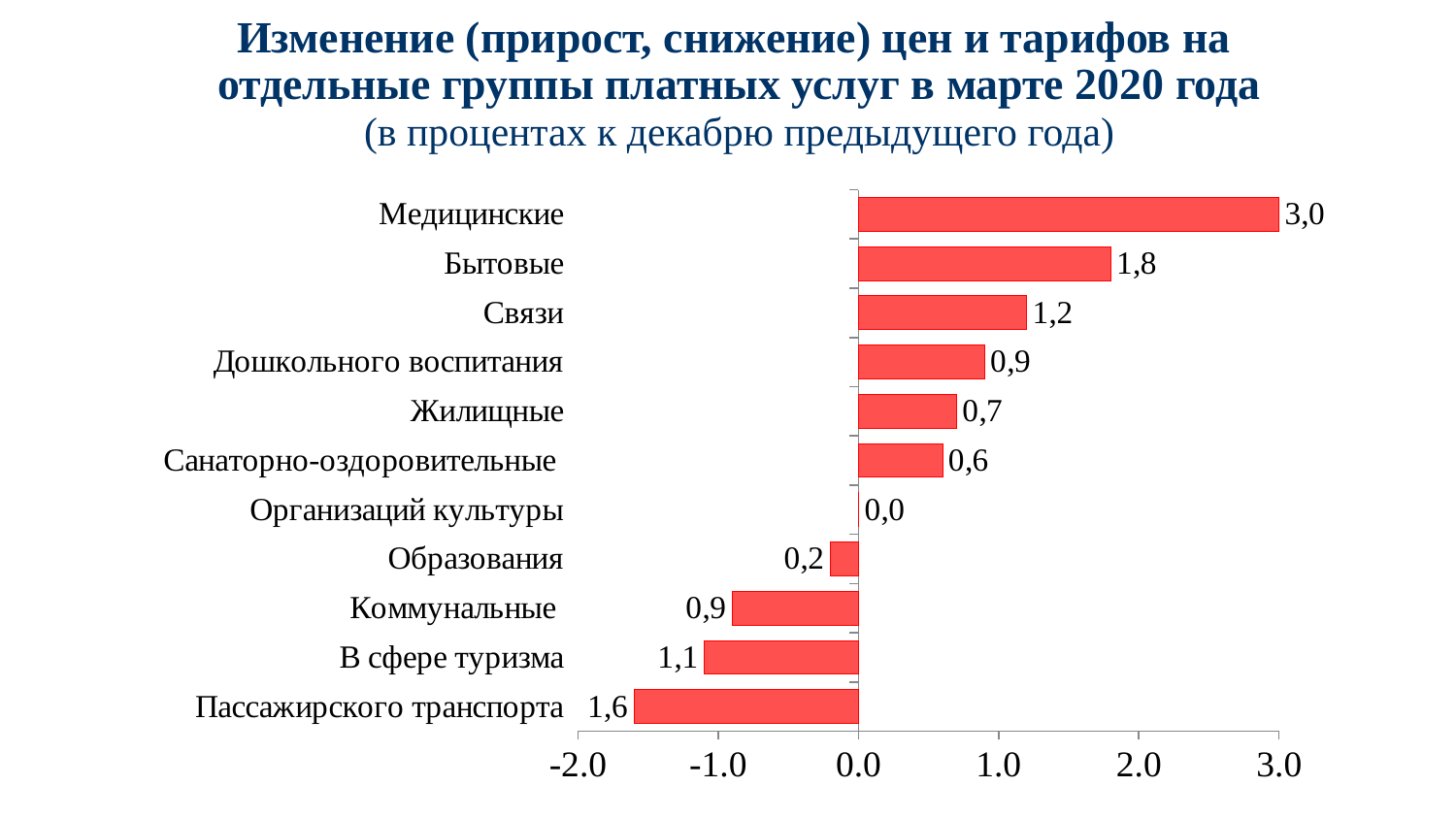

# Изменение (прирост, снижение) цен и тарифов на отдельные группы платных услуг в марте 2020 года (в процентах к декабрю предыдущего года)

### Chart

| Category | Ряд 1 |
|---|---|
| Медицинские | 3.0 |
| Бытовые | 1.8 |
| Связи | 1.2 |
| Дошкольного воспитания | 0.9 |
| Жилищные | 0.7000000000000006 |
| Санаторно-оздоровительные  | 0.6000000000000006 |
| Организаций культуры | 0.0020000000000000052 |
| Образования | -0.2 |
| Коммунальные  | -0.9 |
| В сфере туризма | -1.1 |
| Пассажирского транспорта | -1.6 |